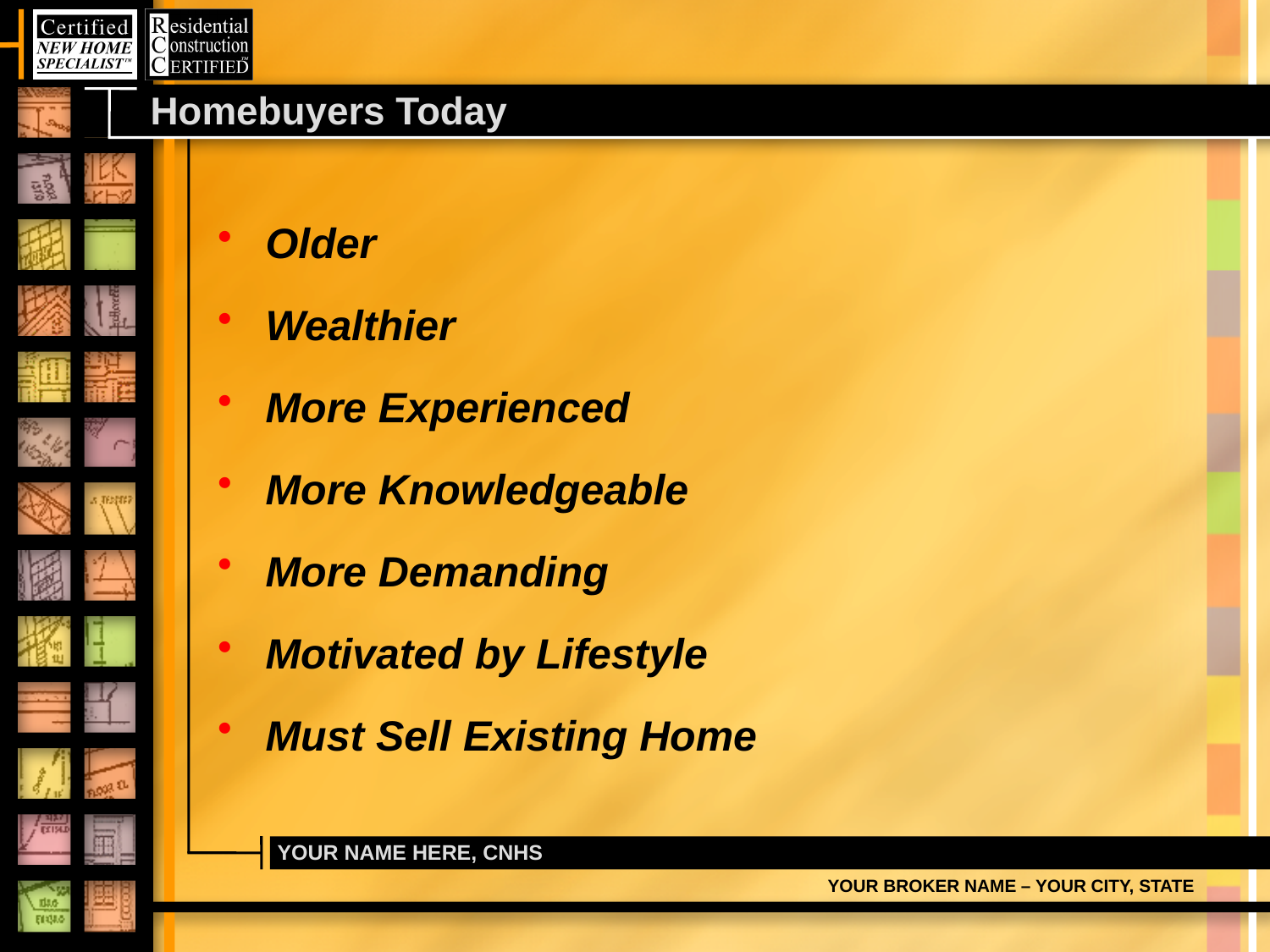

# Homebuyers Today
Older
Wealthier
More Experienced
More Knowledgeable
More Demanding
Motivated by Lifestyle
Must Sell Existing Home
YOUR NAME HERE, CNHS